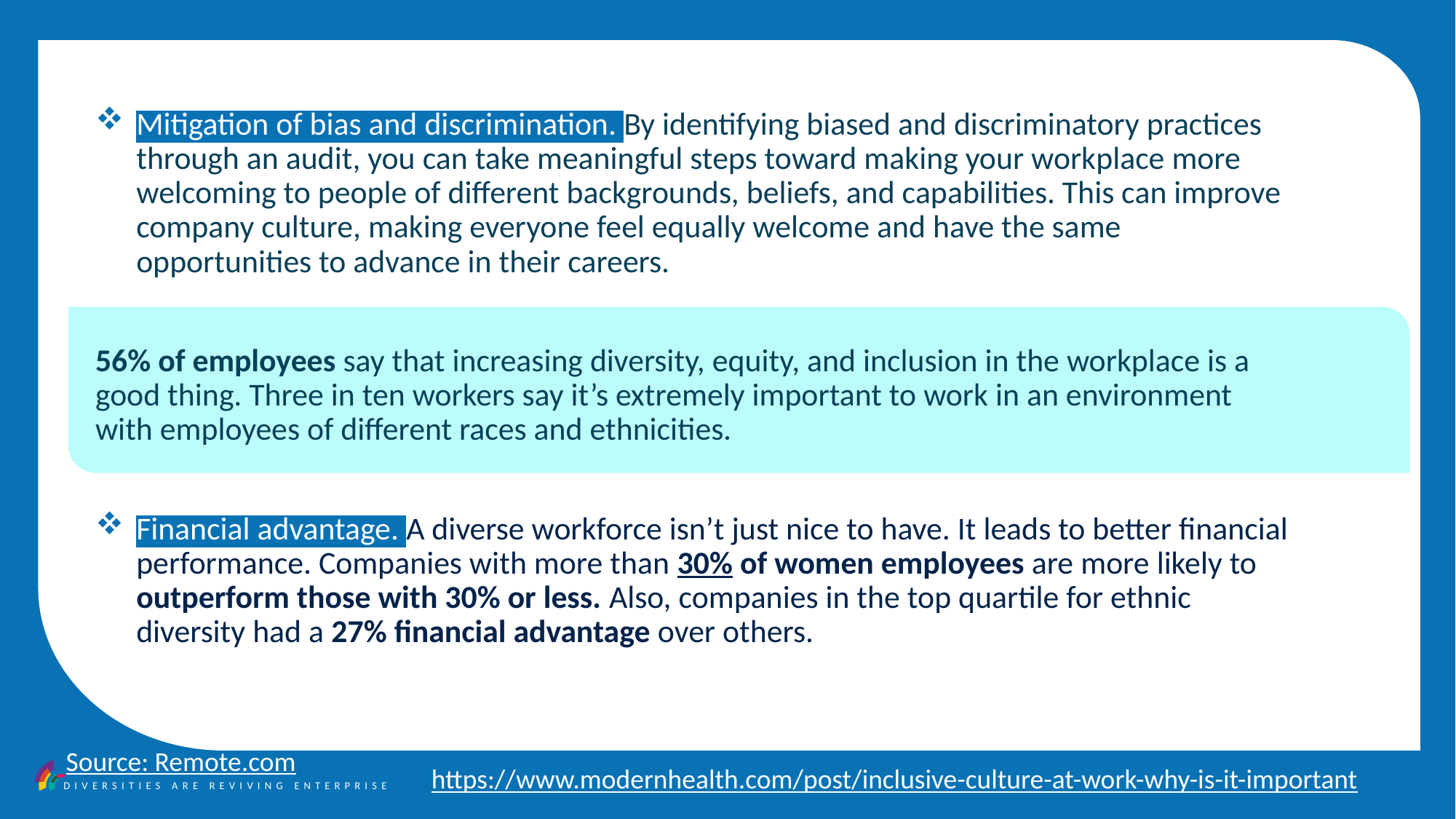

Mitigation of bias and discrimination. By identifying biased and discriminatory practices through an audit, you can take meaningful steps toward making your workplace more welcoming to people of different backgrounds, beliefs, and capabilities. This can improve company culture, making everyone feel equally welcome and have the same opportunities to advance in their careers.

56% of employees say that increasing diversity, equity, and inclusion in the workplace is a good thing. Three in ten workers say it’s extremely important to work in an environment with employees of different races and ethnicities.

Financial advantage. A diverse workforce isn’t just nice to have. It leads to better financial performance. Companies with more than 30% of women employees are more likely to outperform those with 30% or less. Also, companies in the top quartile for ethnic diversity had a 27% financial advantage over others.

Source: Remote.com
https://www.modernhealth.com/post/inclusive-culture-at-work-why-is-it-important